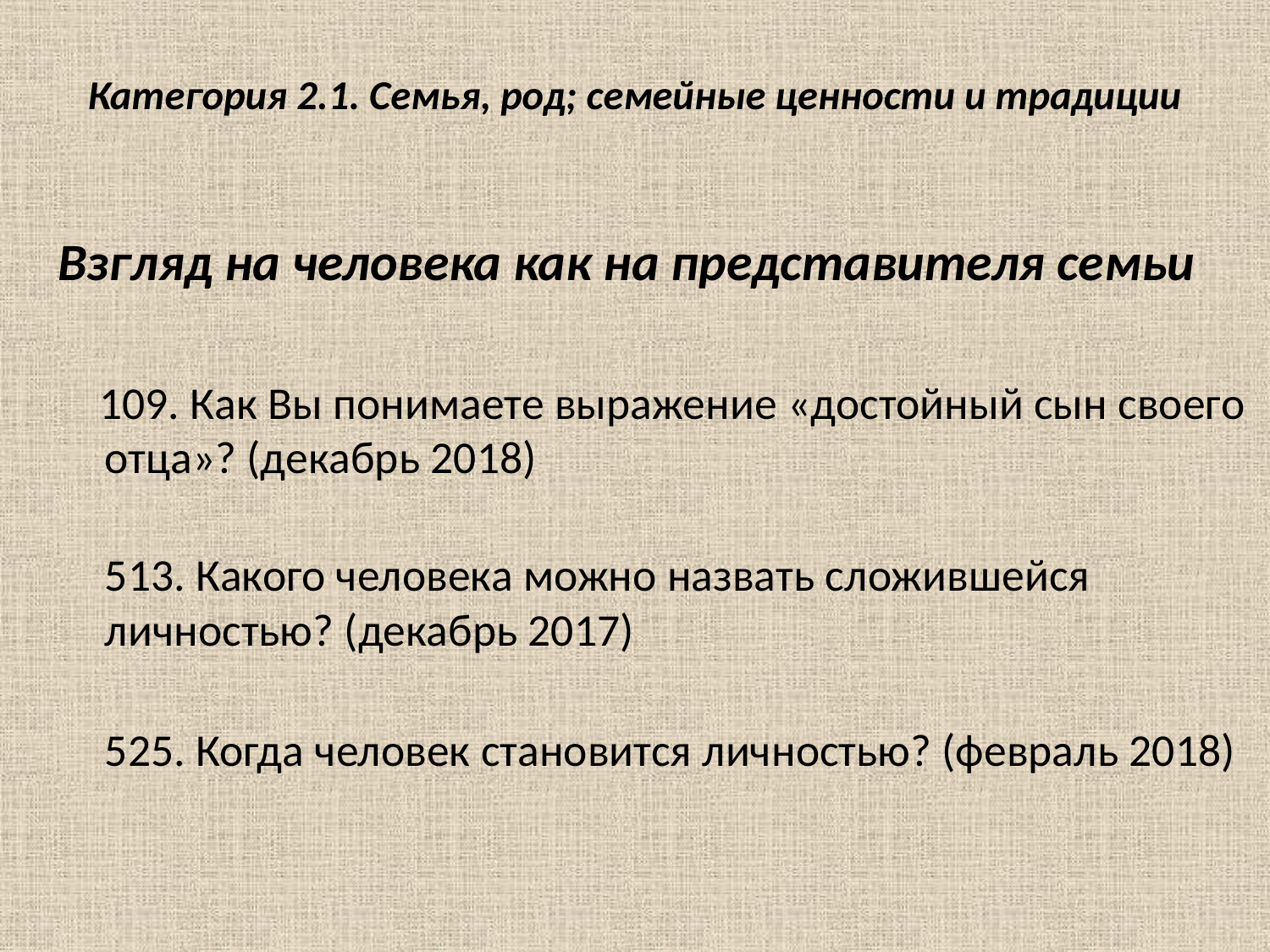

# Категория 2.1. Семья, род; семейные ценности и традиции
Взгляд на человека как на представителя семьи

    109. Как Вы понимаете выражение «достойный сын своего отца»? (декабрь 2018)
513. Какого человека можно назвать сложившейся личностью? (декабрь 2017)
525. Когда человек становится личностью? (февраль 2018)